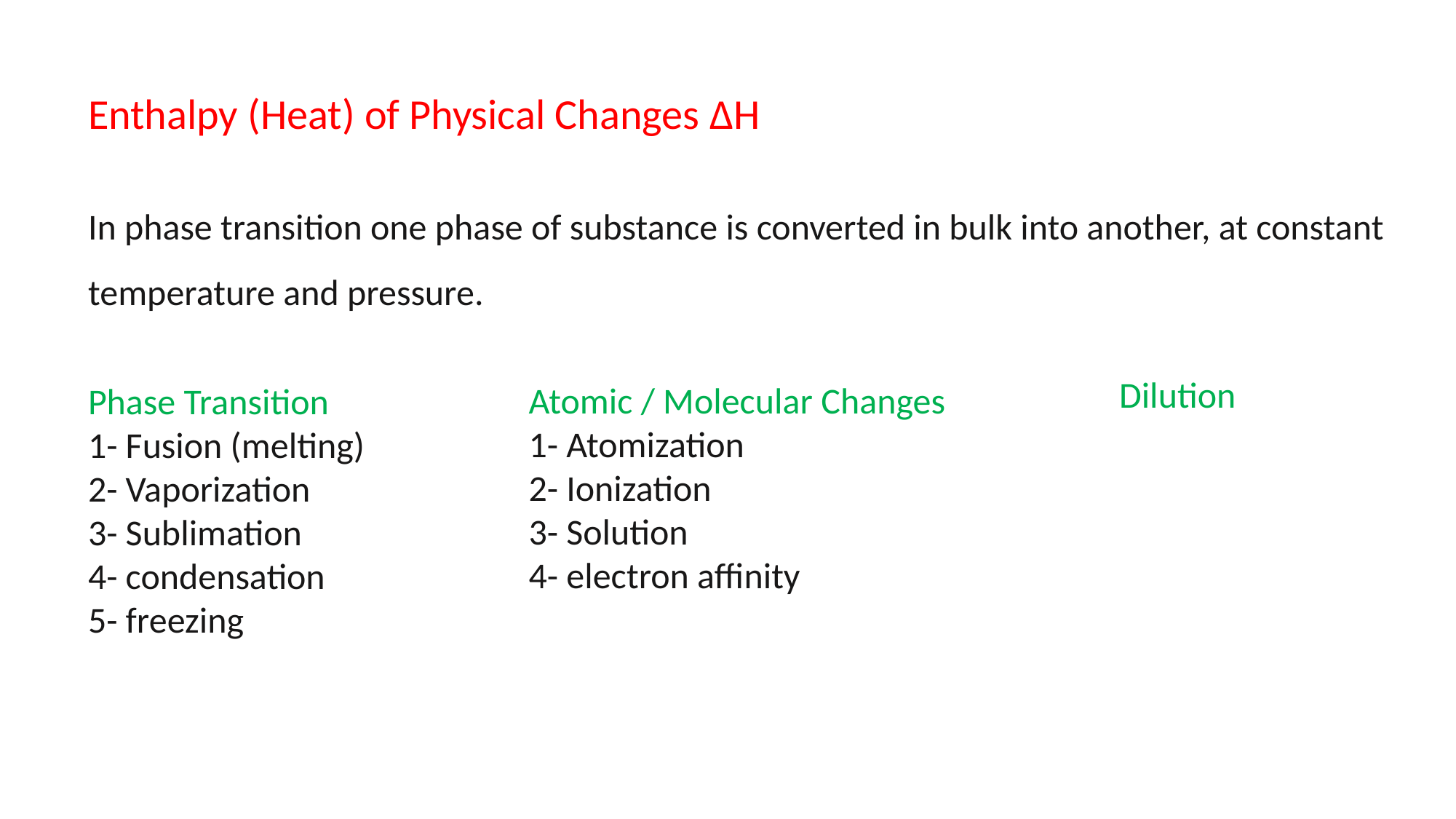

Enthalpy (Heat) of Physical Changes ∆H

In phase transition one phase of substance is converted in bulk into another, at constant temperature and pressure.

Phase Transition
1- Fusion (melting)
2- Vaporization
3- Sublimation
4- condensation
5- freezing

Atomic / Molecular Changes
1- Atomization
2- Ionization
3- Solution
4- electron affinity

Dilution